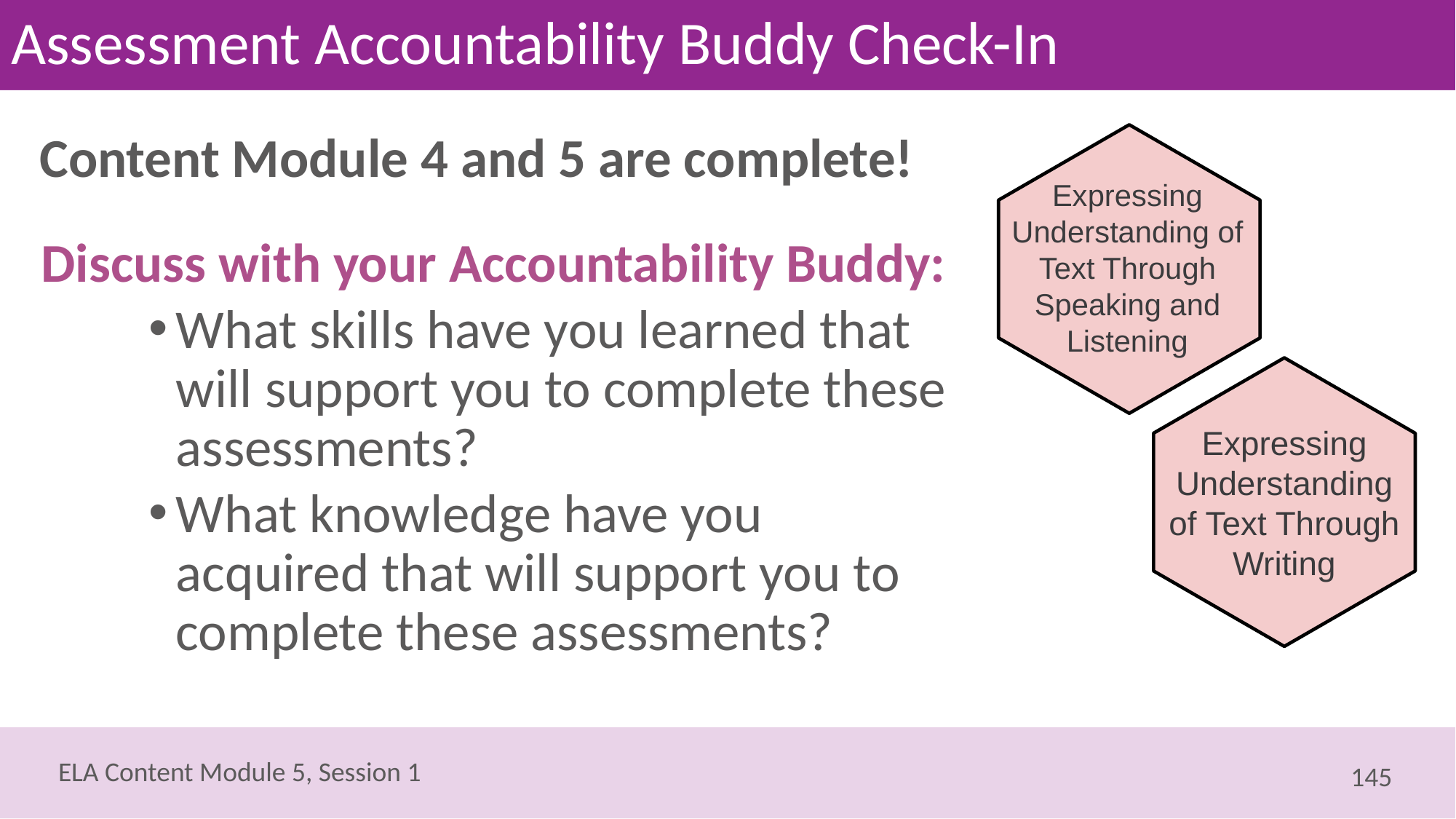

# Assessment Accountability Buddy Check-In
Content Module 4 and 5 are complete!

Discuss with your Accountability Buddy:
What skills have you learned that will support you to complete these assessments?
What knowledge have you acquired that will support you to complete these assessments?

Expressing Understanding of Text Through Speaking and Listening

Expressing Understanding of Text Through Writing
145